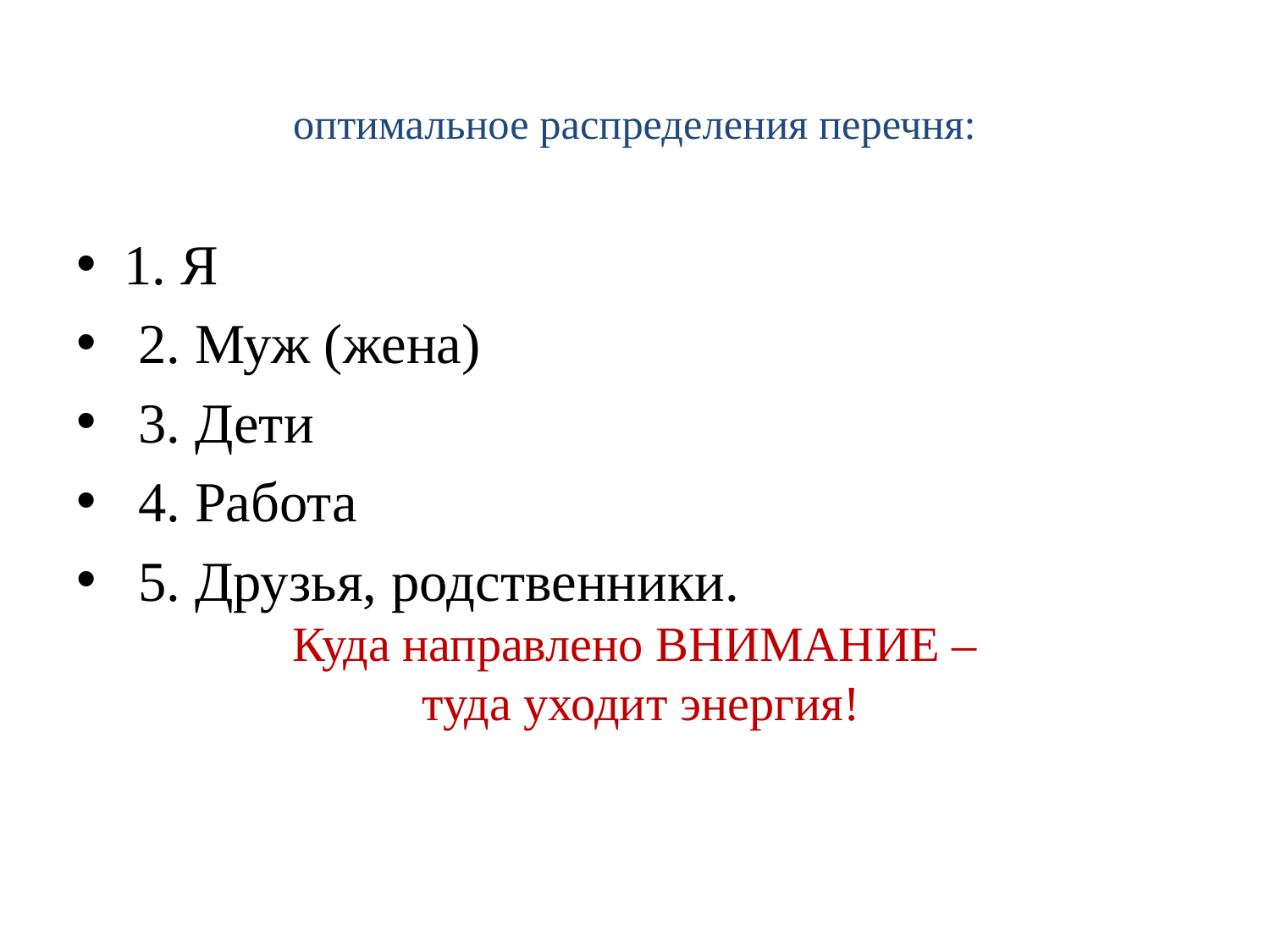

# оптимальное распределения перечня:
1. Я
 2. Муж (жена)
 3. Дети
 4. Работа
 5. Друзья, родственники.
Куда направлено ВНИМАНИЕ –
 туда уходит энергия!